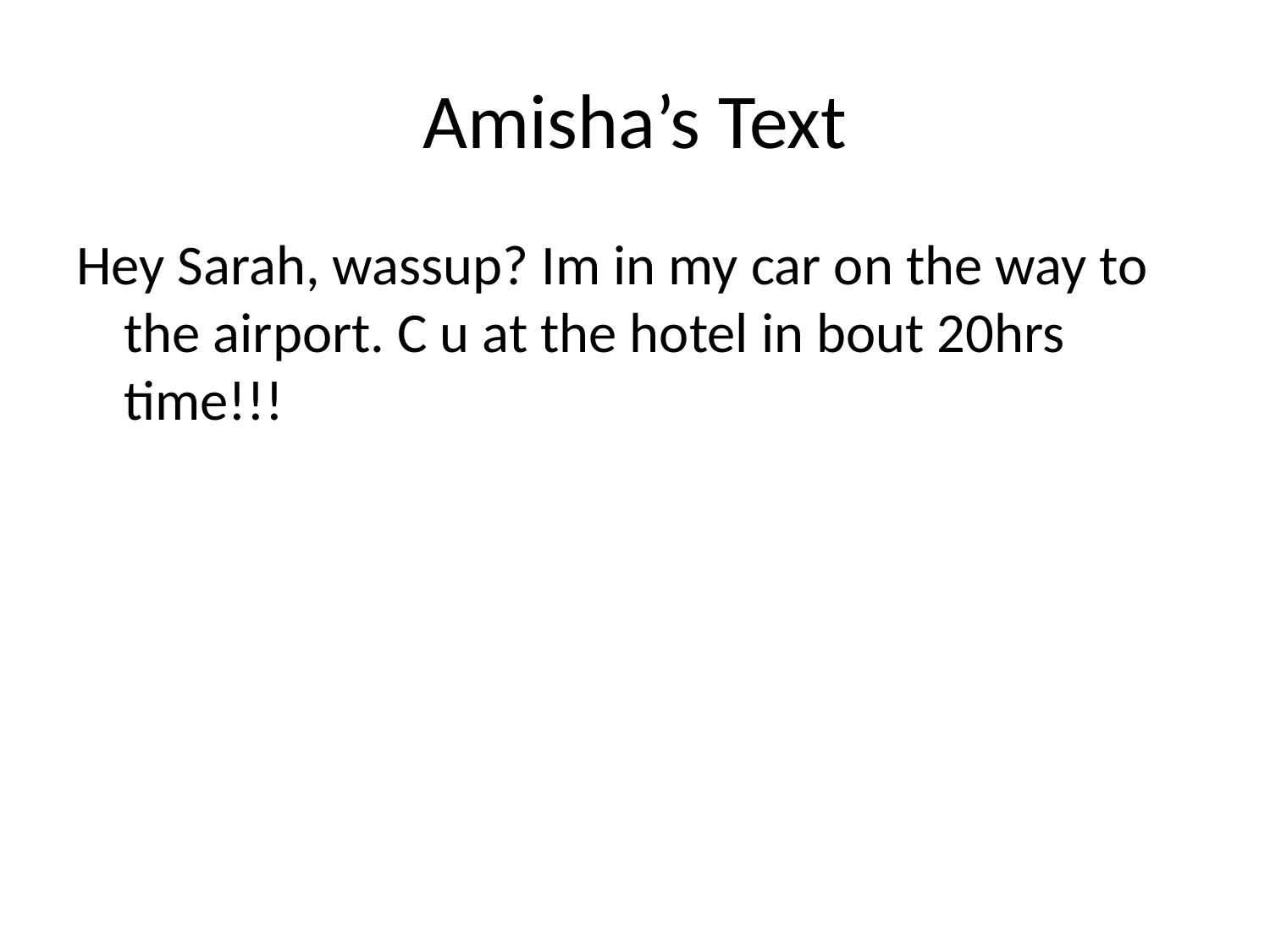

# Amisha’s Text
Hey Sarah, wassup? Im in my car on the way to the airport. C u at the hotel in bout 20hrs time!!!